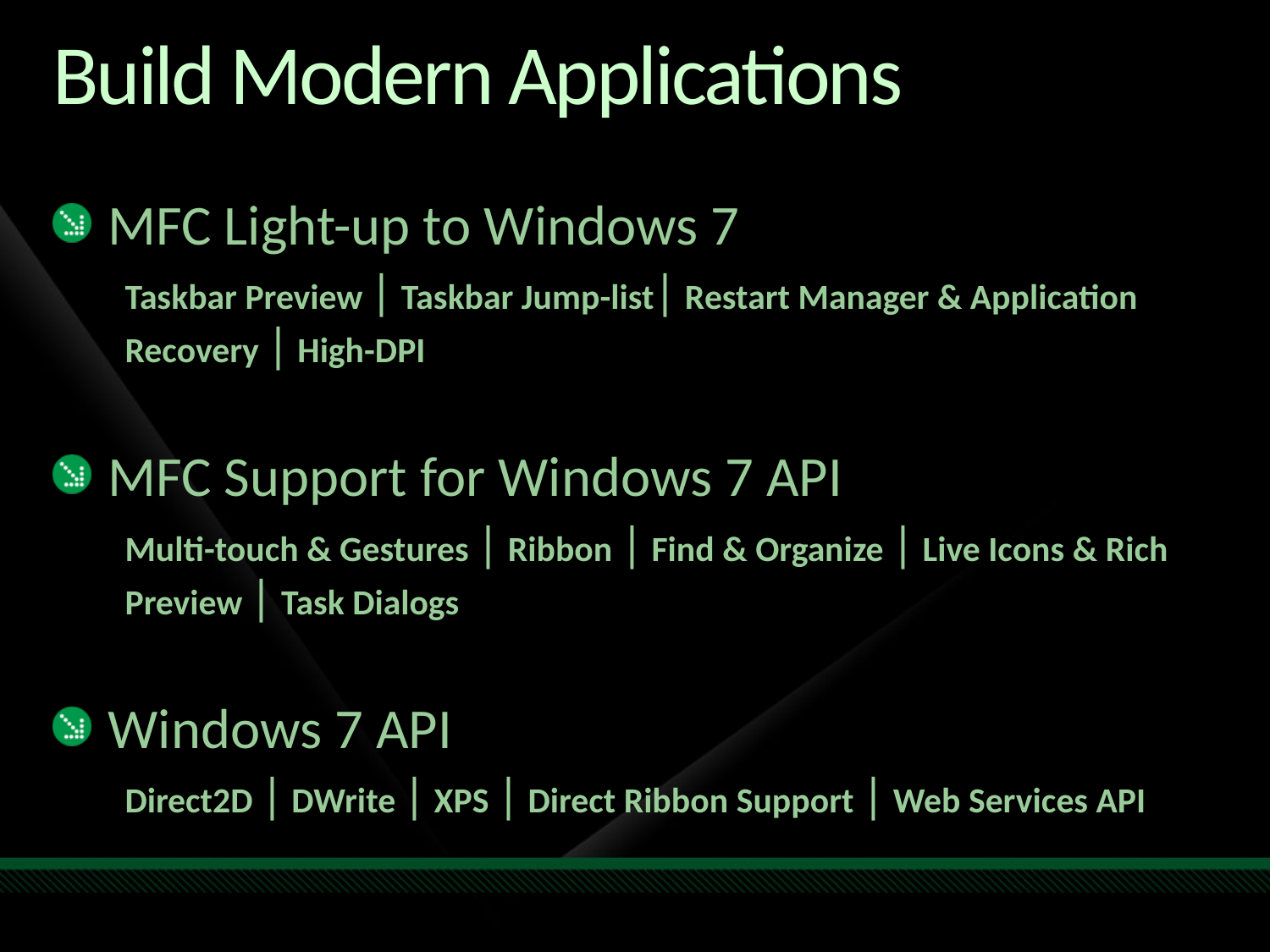

# Build Modern Applications
MFC Light-up to Windows 7
Taskbar Preview | Taskbar Jump-list| Restart Manager & Application Recovery | High-DPI

MFC Support for Windows 7 API
Multi-touch & Gestures | Ribbon | Find & Organize | Live Icons & Rich Preview | Task Dialogs

Windows 7 API
Direct2D | DWrite | XPS | Direct Ribbon Support | Web Services API